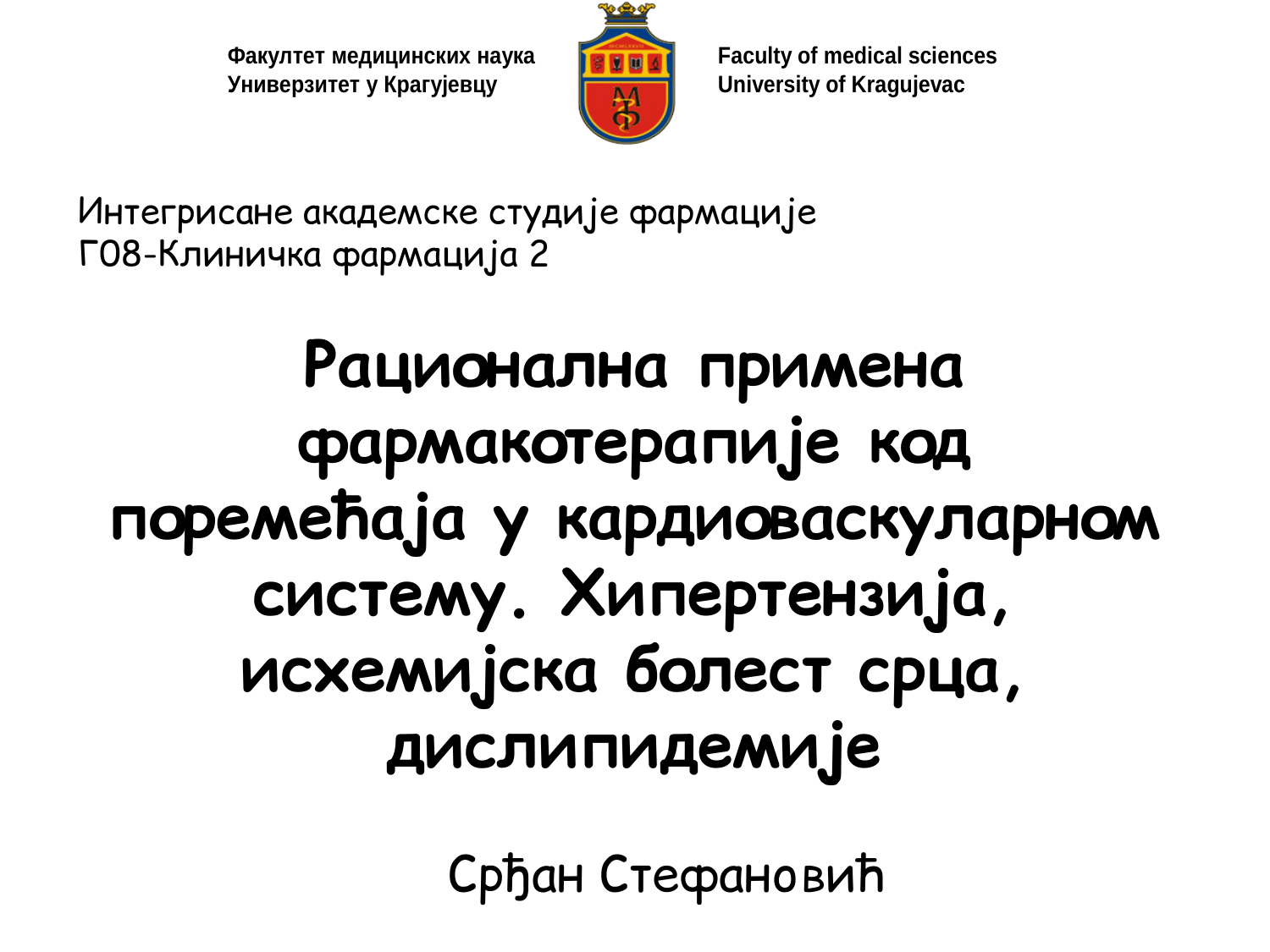

# Интегрисане акaдемске студије фармације Г08-Клиничка фармација 2
Рационална примена фармакотерапије код поремећаја у кардиоваскуларном систему. Хипертензија, исхемијска болест срца, дислипидемије
Срђан Стефановић